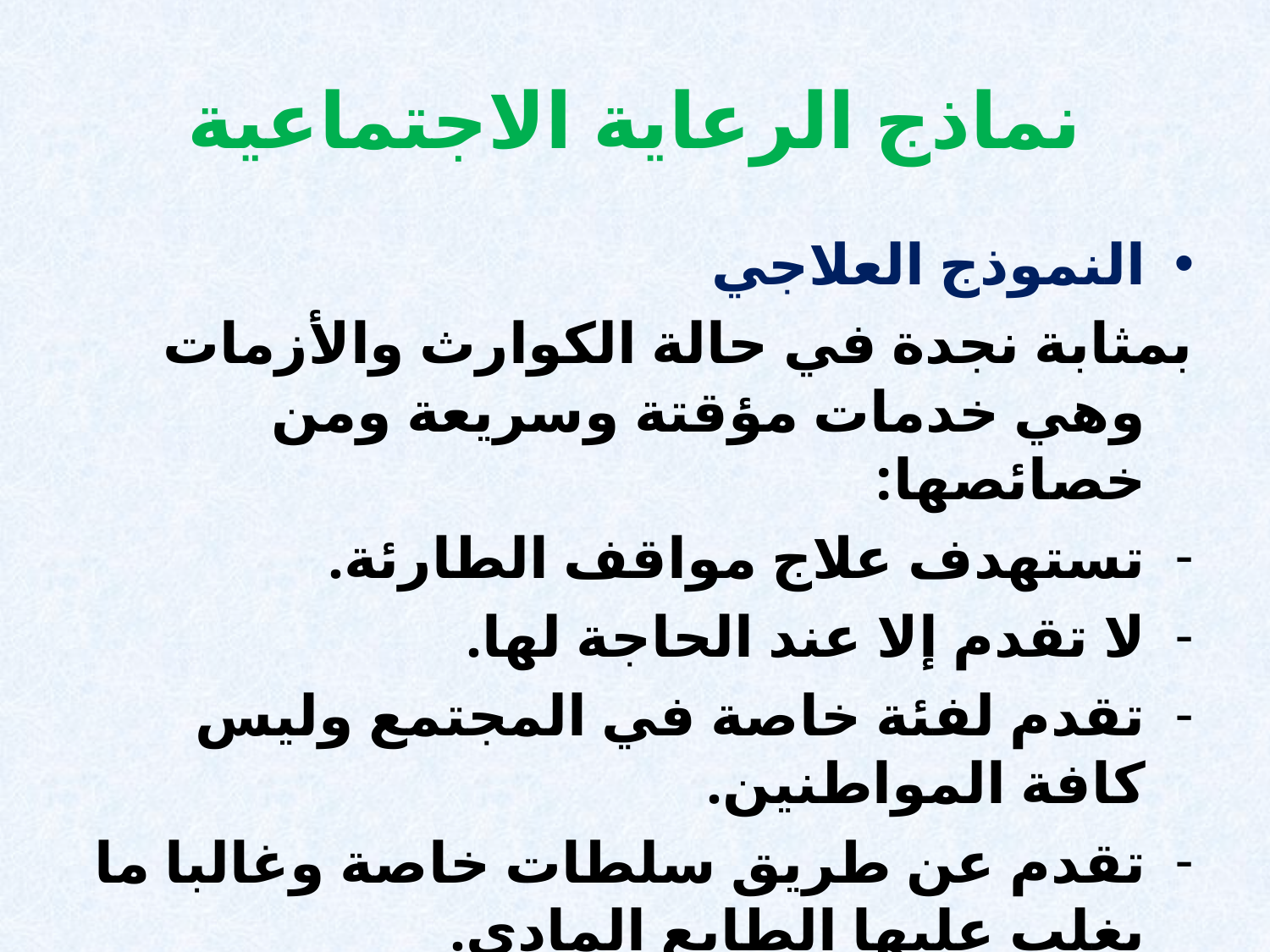

# نماذج الرعاية الاجتماعية
النموذج العلاجي
بمثابة نجدة في حالة الكوارث والأزمات وهي خدمات مؤقتة وسريعة ومن خصائصها:
تستهدف علاج مواقف الطارئة.
لا تقدم إلا عند الحاجة لها.
تقدم لفئة خاصة في المجتمع وليس كافة المواطنين.
تقدم عن طريق سلطات خاصة وغالبا ما يغلب عليها الطابع المادي.